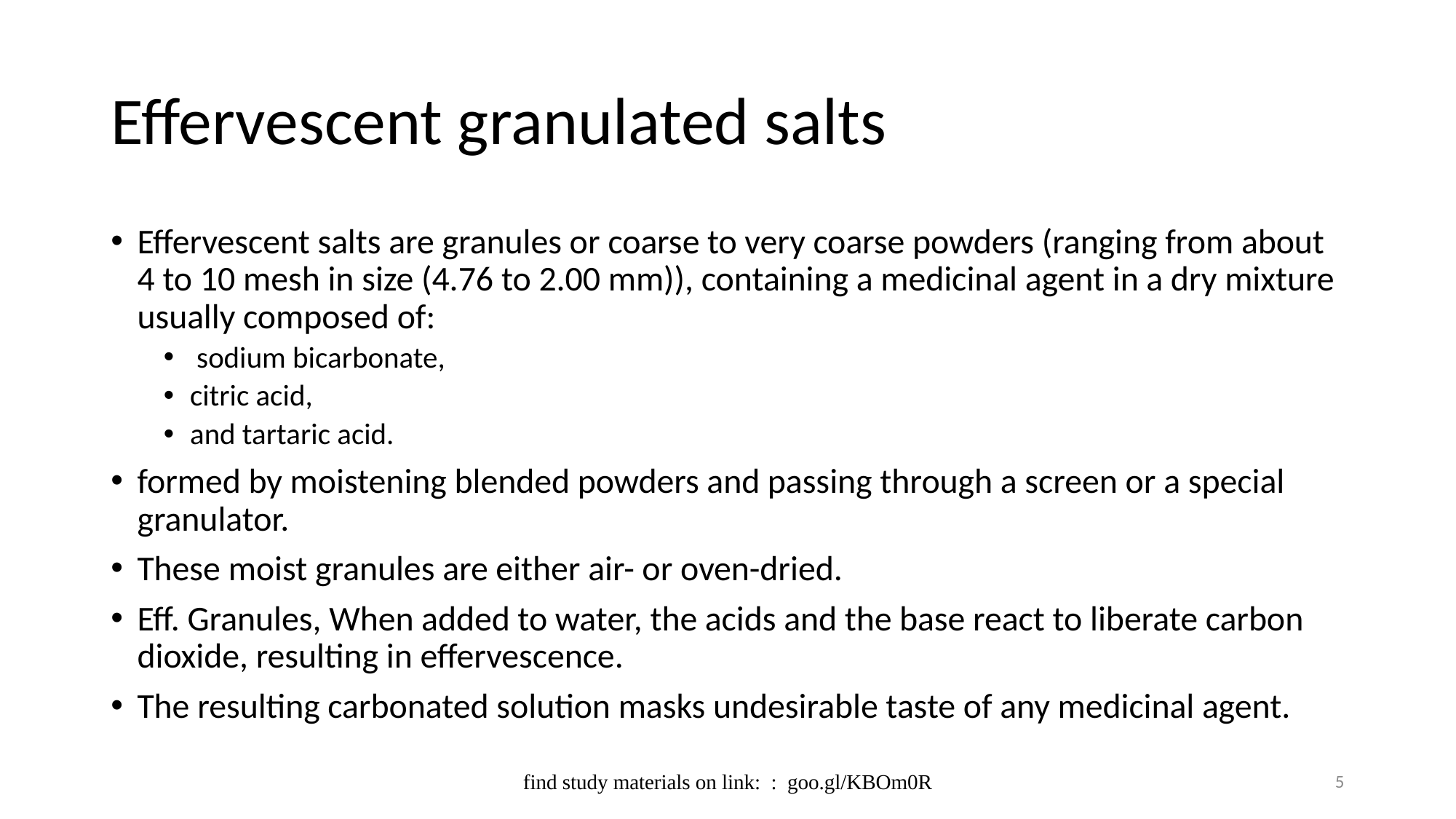

# Effervescent granulated salts
Effervescent salts are granules or coarse to very coarse powders (ranging from about 4 to 10 mesh in size (4.76 to 2.00 mm)), containing a medicinal agent in a dry mixture usually composed of:
 sodium bicarbonate,
citric acid,
and tartaric acid.
formed by moistening blended powders and passing through a screen or a special granulator.
These moist granules are either air- or oven-dried.
Eff. Granules, When added to water, the acids and the base react to liberate carbon dioxide, resulting in effervescence.
The resulting carbonated solution masks undesirable taste of any medicinal agent.

find study materials on link:  :  goo.gl/KBOm0R
5